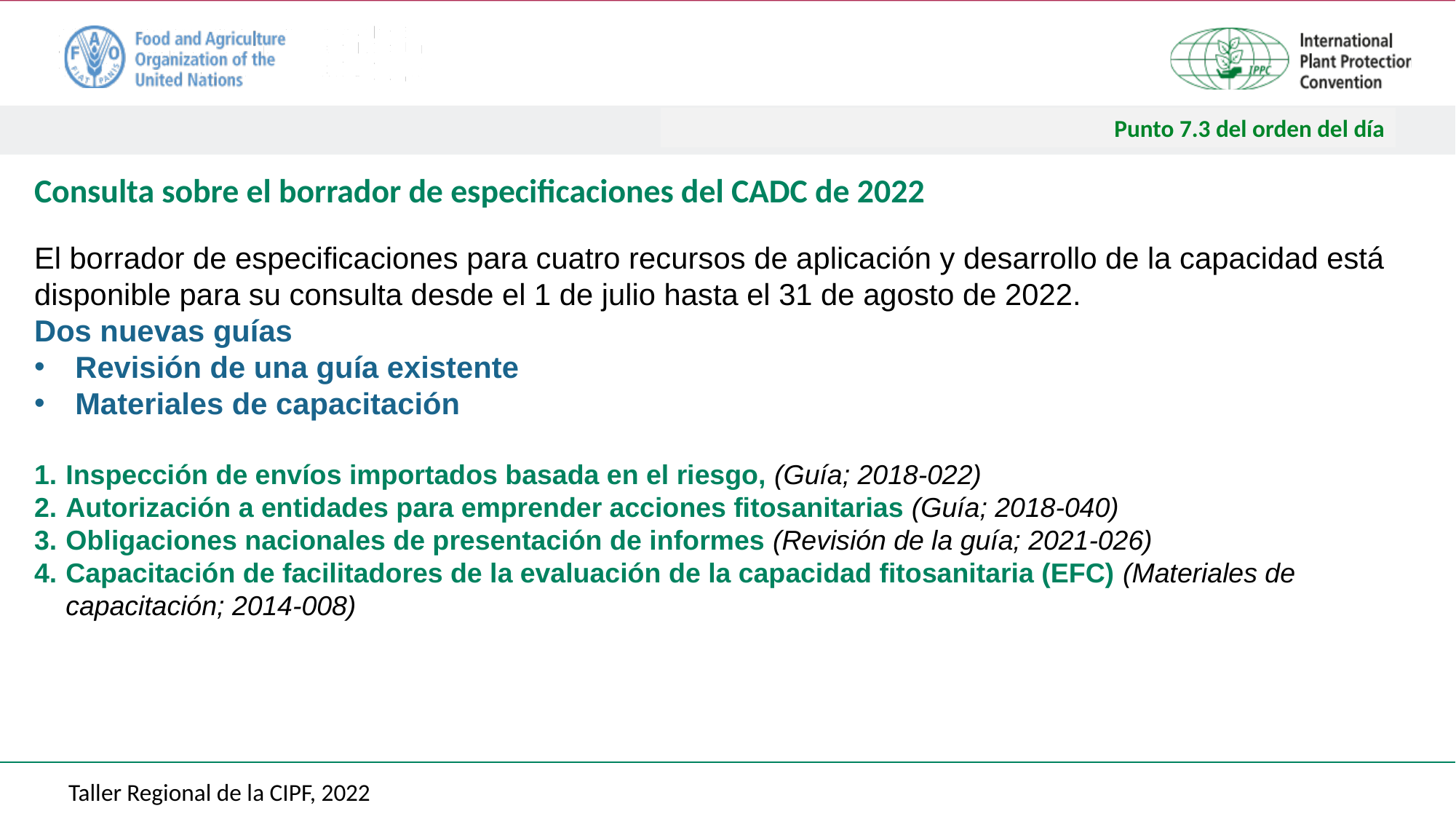

Punto 7.3 del orden del día
# Consulta sobre el borrador de especificaciones del CADC de 2022
El borrador de especificaciones para cuatro recursos de aplicación y desarrollo de la capacidad está disponible para su consulta desde el 1 de julio hasta el 31 de agosto de 2022.
Dos nuevas guías
Revisión de una guía existente
Materiales de capacitación

Inspección de envíos importados basada en el riesgo, (Guía; 2018-022)
Autorización a entidades para emprender acciones fitosanitarias (Guía; 2018-040)
Obligaciones nacionales de presentación de informes (Revisión de la guía; 2021-026)
Capacitación de facilitadores de la evaluación de la capacidad fitosanitaria (EFC) (Materiales de capacitación; 2014-008)

Taller Regional de la CIPF, 2022